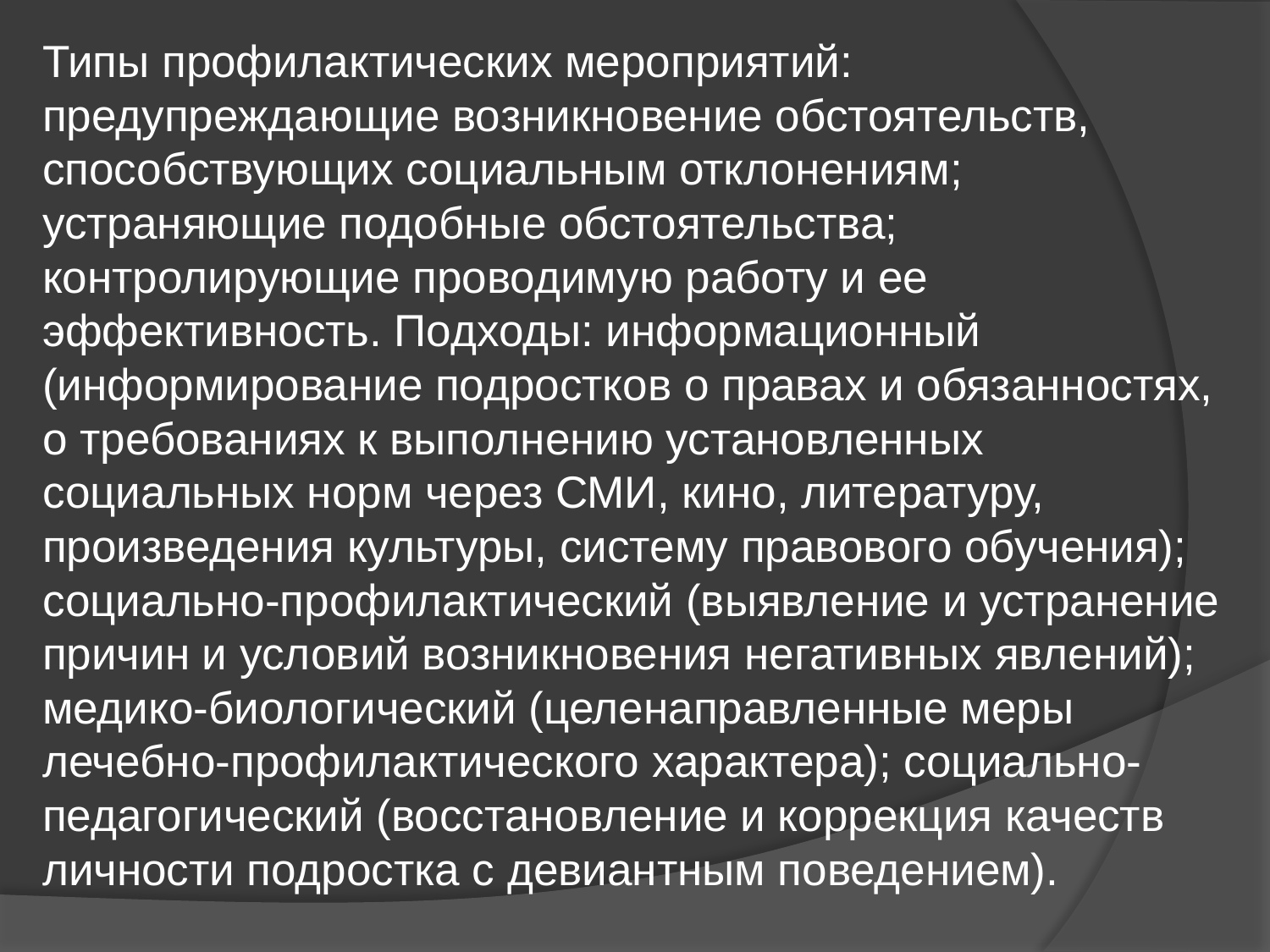

Типы профилактических мероприятий: предупреждающие возникновение обстоятельств, способствующих социальным отклонениям; устраняющие подобные обстоятельства; контролирующие проводимую работу и ее эффективность. Подходы: информационный (информирование подростков о правах и обязанностях, о требованиях к выполнению установленных социальных норм через СМИ, кино, литературу, произведения культуры, систему правового обучения); социально-профилактический (выявление и устранение причин и условий возникновения негативных явлений); медико-биологический (целенаправленные меры лечебно-профилактического характера); социально-педагогический (восстановление и коррекция качеств личности подростка с девиантным поведением).
#